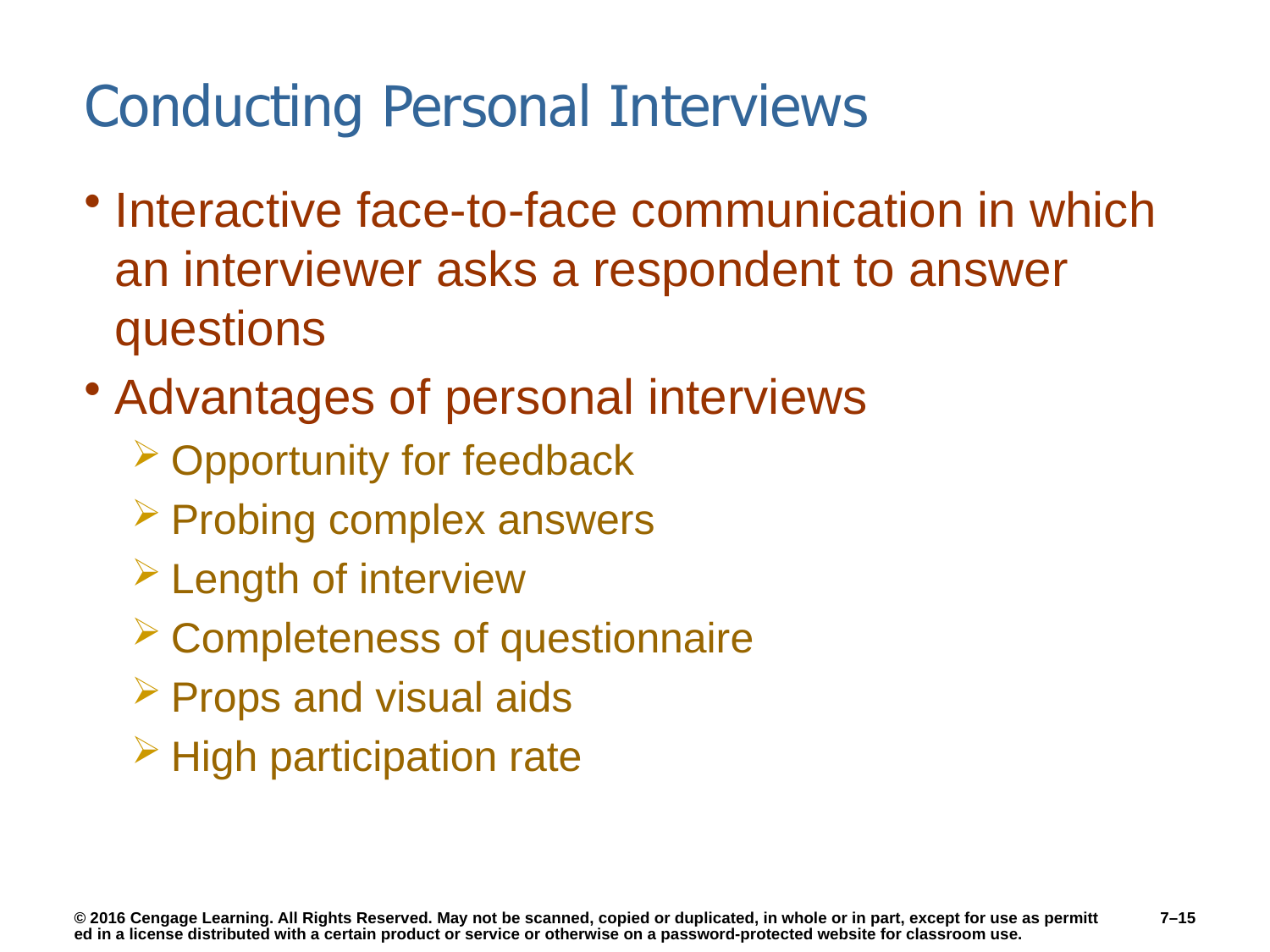

# Conducting Personal Interviews
Interactive face-to-face communication in which an interviewer asks a respondent to answer questions
Advantages of personal interviews
Opportunity for feedback
Probing complex answers
Length of interview
Completeness of questionnaire
Props and visual aids
High participation rate
7–15
© 2016 Cengage Learning. All Rights Reserved. May not be scanned, copied or duplicated, in whole or in part, except for use as permitted in a license distributed with a certain product or service or otherwise on a password-protected website for classroom use.